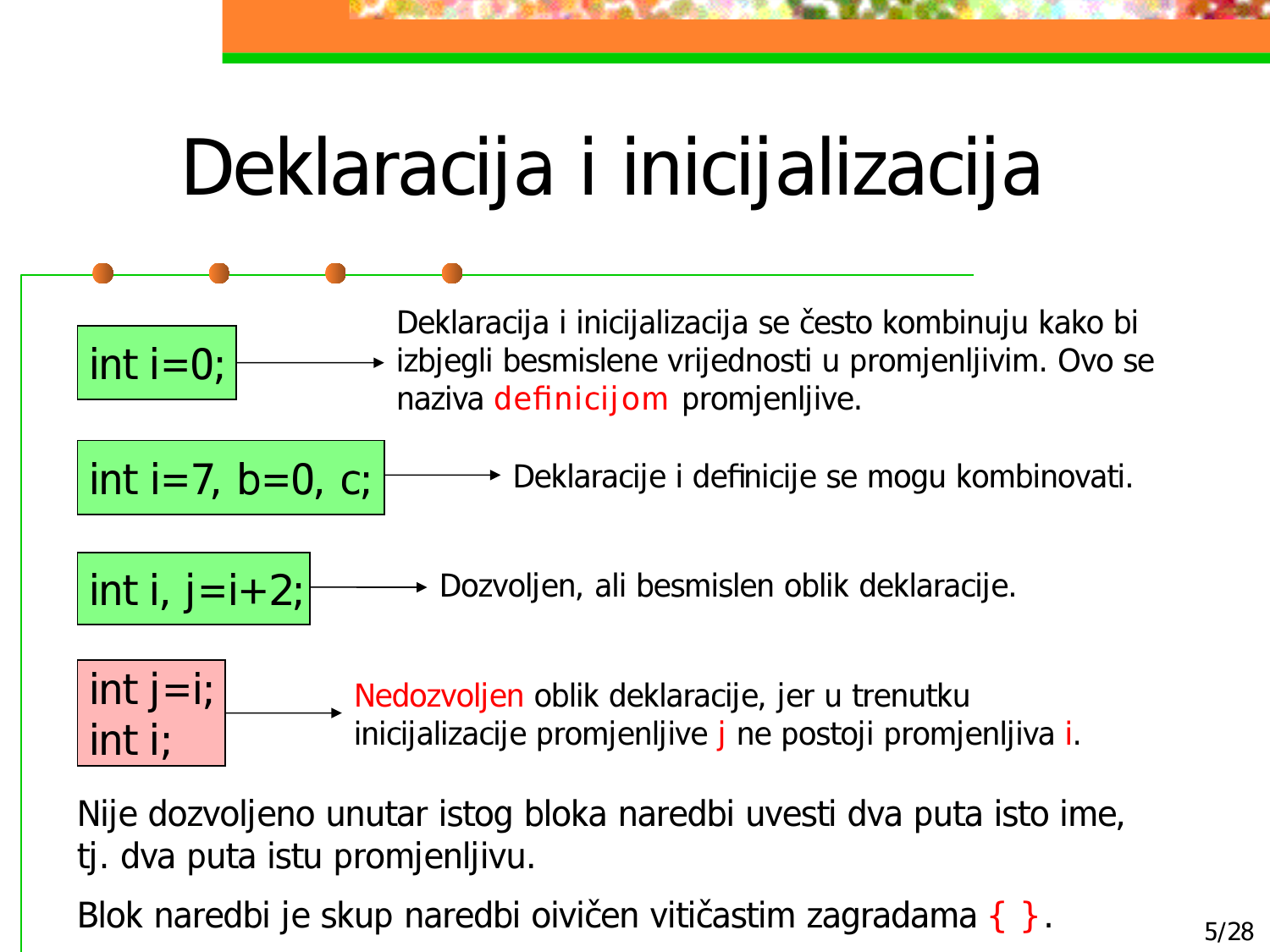

# Deklaracija i inicijalizacija
Deklaracija i inicijalizacija se često kombinuju kako bi izbjegli besmislene vrijednosti u promjenljivim. Ovo se naziva definicijom promjenljive.
int i=0;

int i=7, b=0, c;
Deklaracije i definicije se mogu kombinovati.

int i, j=i+2;
Dozvoljen, ali besmislen oblik deklaracije.

int j=i;
int i;
Nedozvoljen oblik deklaracije, jer u trenutku inicijalizacije promjenljive j ne postoji promjenljiva i.

Nije dozvoljeno unutar istog bloka naredbi uvesti dva puta isto ime, tj. dva puta istu promjenljivu.
Blok naredbi je skup naredbi oivičen vitičastim zagradama { }.
5/28